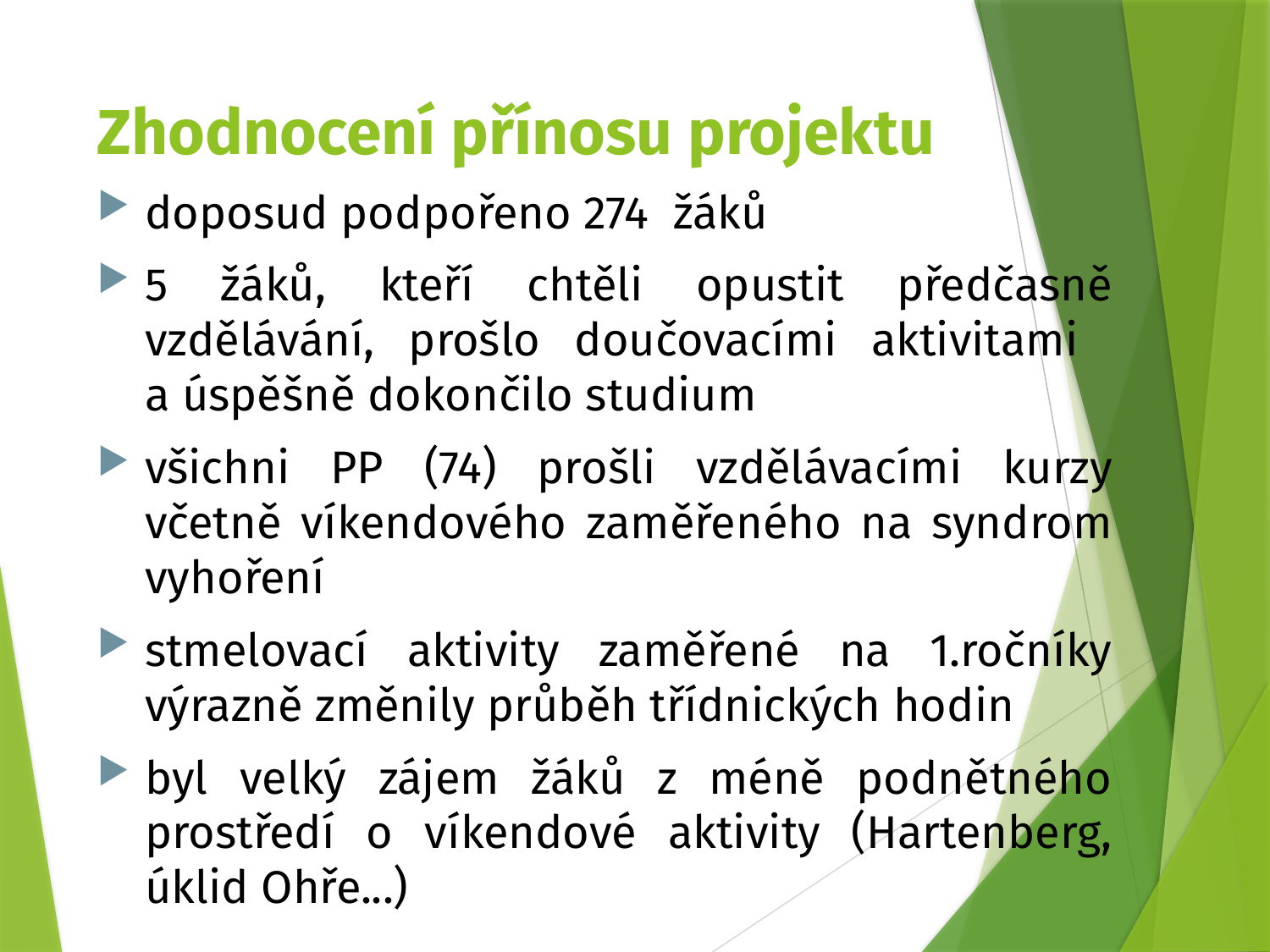

# Zhodnocení přínosu projektu
doposud podpořeno 274  žáků
5 žáků, kteří chtěli opustit předčasně vzdělávání, prošlo doučovacími aktivitami
a úspěšně dokončilo studium
všichni PP (74) prošli vzdělávacími kurzy včetně víkendového zaměřeného na syndrom vyhoření
stmelovací aktivity zaměřené na 1.ročníky výrazně změnily průběh třídnických hodin
byl velký zájem žáků z méně podnětného prostředí o víkendové aktivity (Hartenberg, úklid Ohře...)